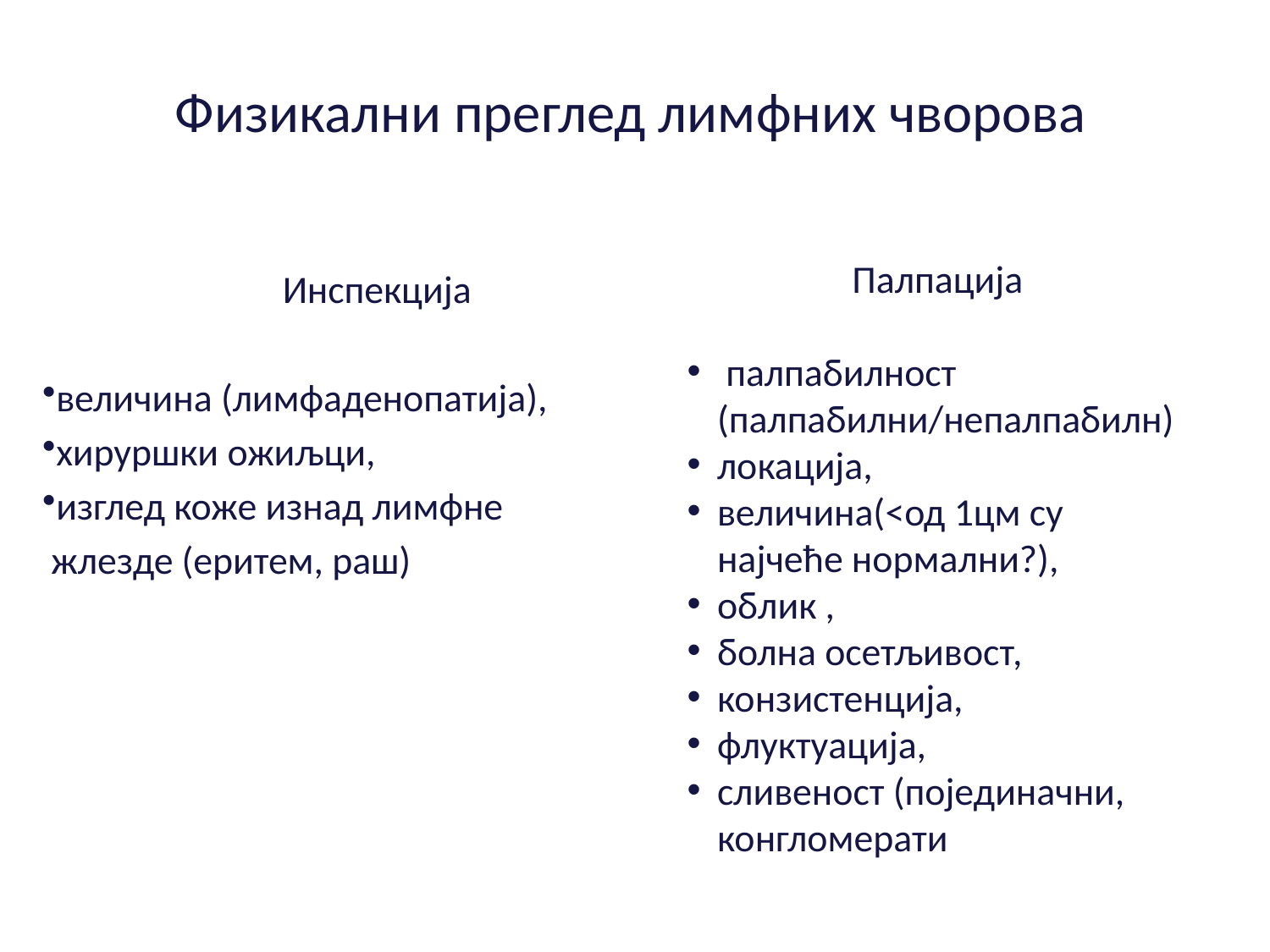

# Физикални преглед лимфних чворова

Инспекција

величина (лимфаденопатија),
хируршки ожиљци,
изглед коже изнад лимфне
 жлезде (еритем, раш)

Палпација

 палпабилност (палпабилни/непалпабилн)
локација,
величина(<од 1цм су најчеће нормални?),
облик ,
болна осетљивост,
конзистенција,
флуктуација,
сливеност (појединачни, конгломерати